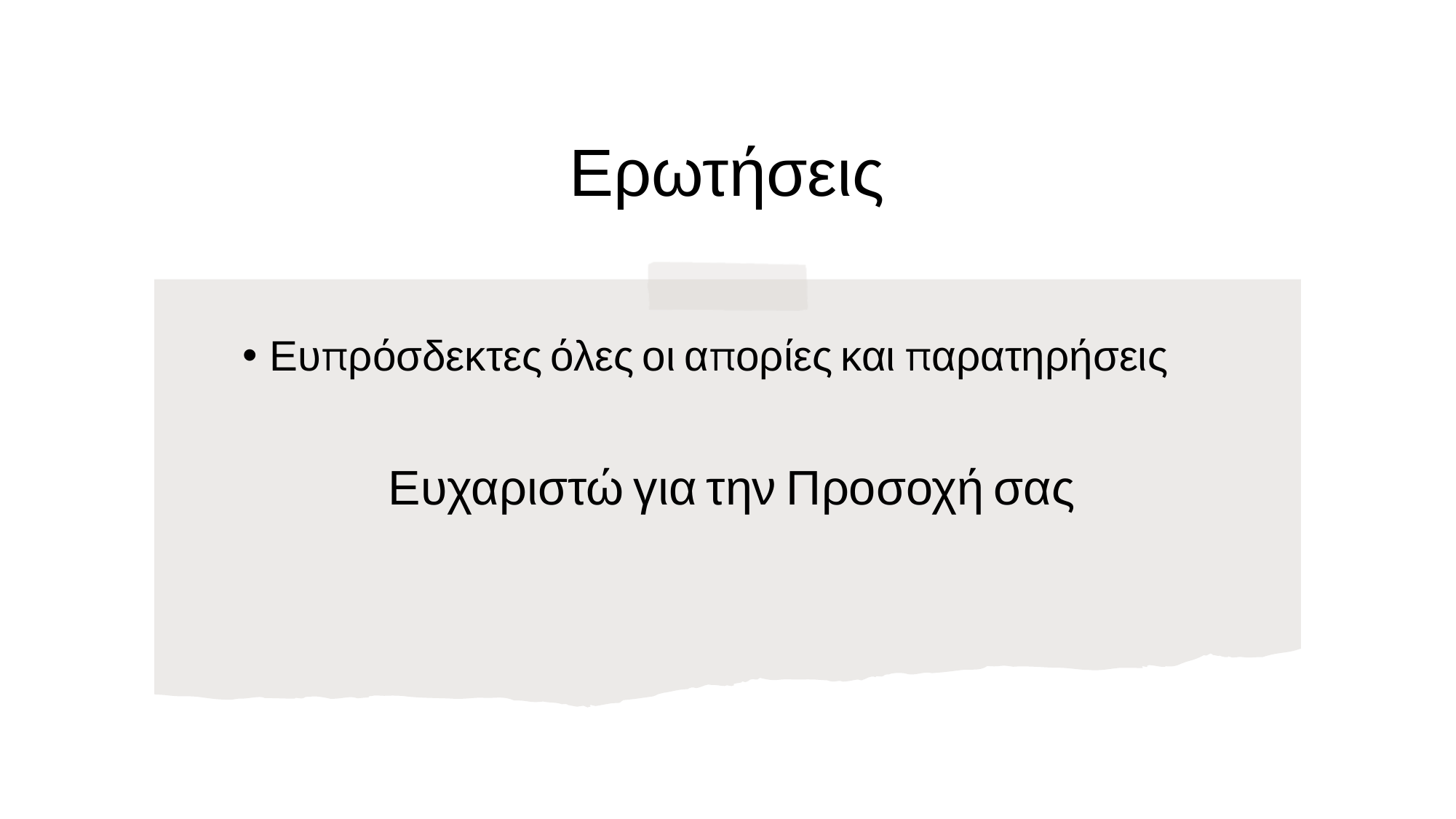

# Ερωτήσεις

Ευπρόσδεκτες όλες οι απορίες και παρατηρήσεις

   Ευχαριστώ για την Προσοχή σας